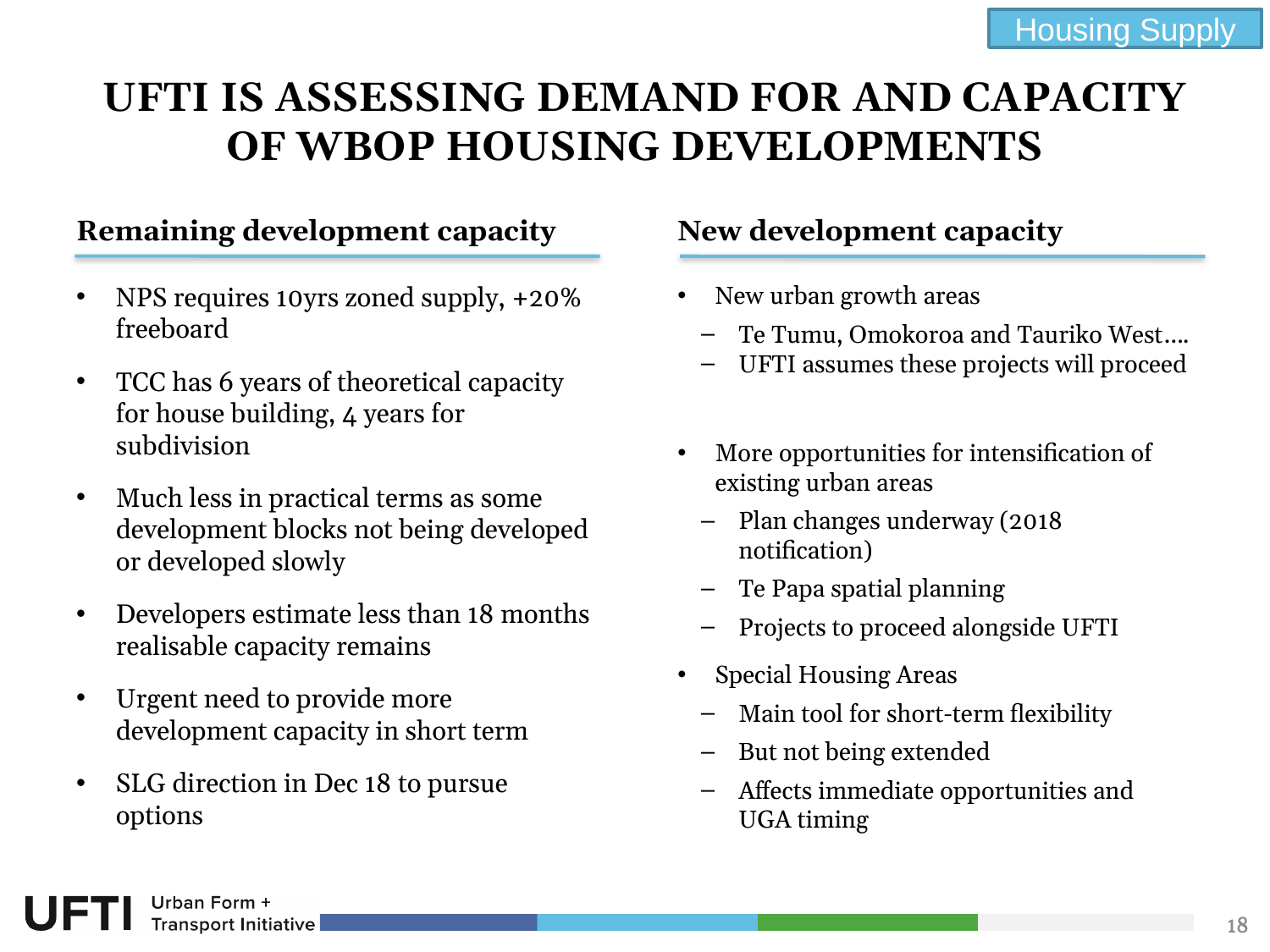

Housing Supply
# UFTI IS ASSESSING DEMAND FOR AND CAPACITY OF WBOP HOUSING DEVELOPMENTS
Remaining development capacity
New development capacity
NPS requires 10yrs zoned supply, +20% freeboard
TCC has 6 years of theoretical capacity for house building, 4 years for subdivision
Much less in practical terms as some development blocks not being developed or developed slowly
Developers estimate less than 18 months realisable capacity remains
Urgent need to provide more development capacity in short term
SLG direction in Dec 18 to pursue options
New urban growth areas
Te Tumu, Omokoroa and Tauriko West….
UFTI assumes these projects will proceed

More opportunities for intensification of existing urban areas
Plan changes underway (2018 notification)
Te Papa spatial planning
Projects to proceed alongside UFTI
Special Housing Areas
Main tool for short-term flexibility
But not being extended
Affects immediate opportunities and UGA timing

18